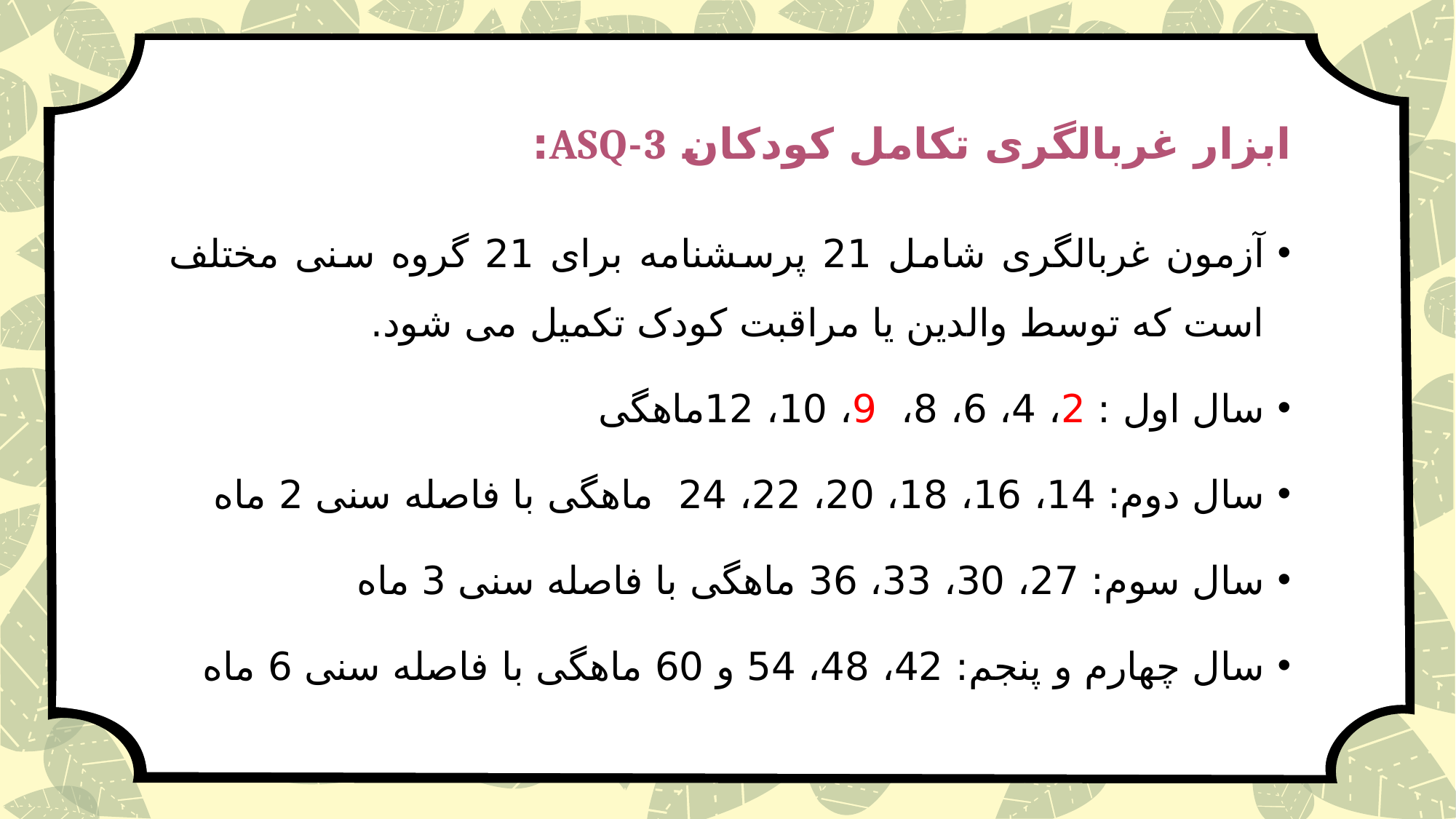

# ابزار غربالگری تکامل کودکان ASQ-3:
آزمون غربالگری شامل 21 پرسشنامه برای 21 گروه سنی مختلف است که توسط والدین یا مراقبت کودک تکمیل می شود.
سال اول : 2، 4، 6، 8،  9، 10، 12ماهگی
سال دوم: 14، 16، 18، 20، 22، 24  ماهگی با فاصله سنی 2 ماه
سال سوم: 27، 30، 33، 36 ماهگی با فاصله سنی 3 ماه
سال چهارم و پنجم: 42، 48، 54 و 60 ماهگی با فاصله سنی 6 ماه